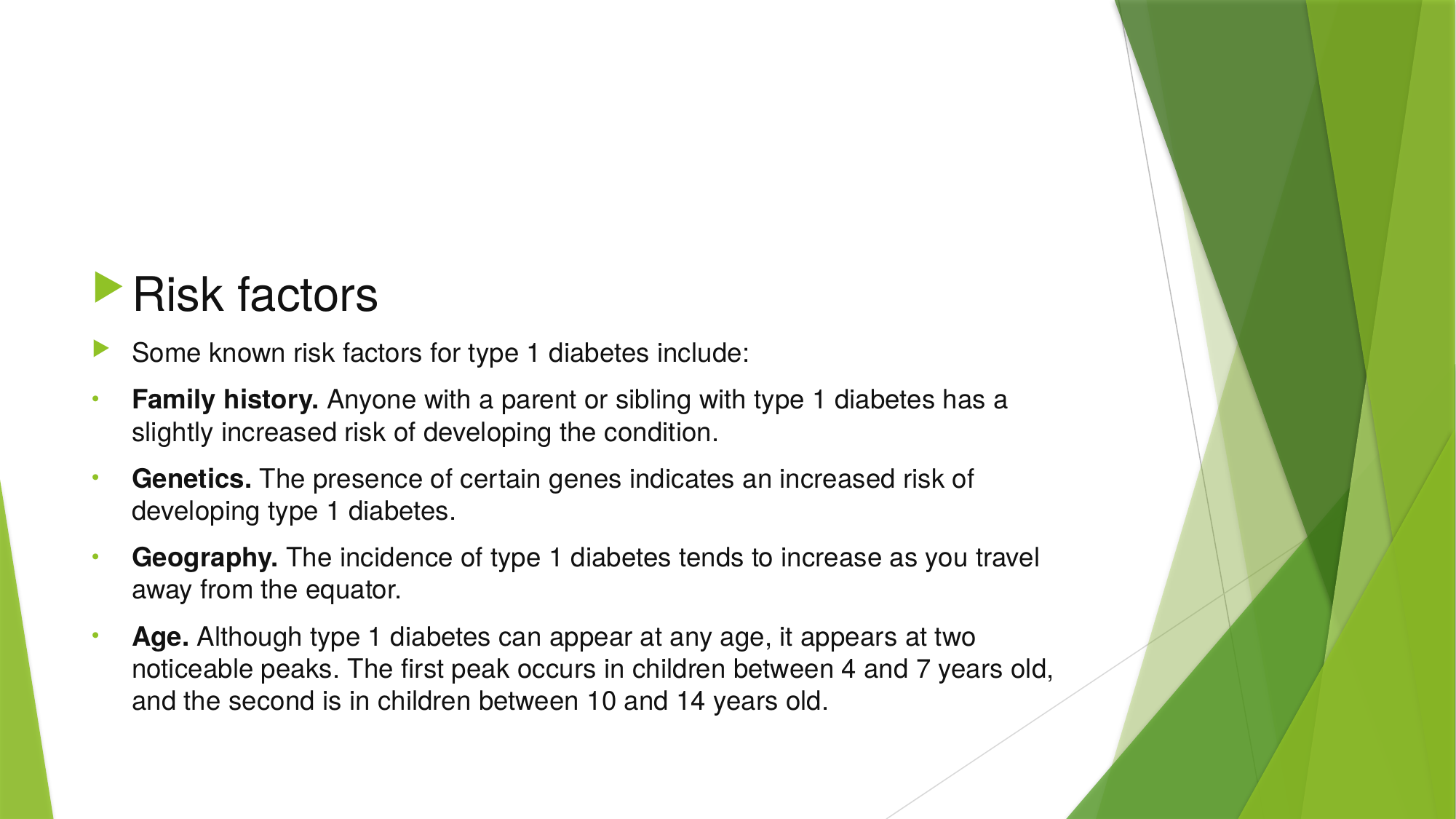

#
Risk factors
Some known risk factors for type 1 diabetes include:
Family history. Anyone with a parent or sibling with type 1 diabetes has a slightly increased risk of developing the condition.
Genetics. The presence of certain genes indicates an increased risk of developing type 1 diabetes.
Geography. The incidence of type 1 diabetes tends to increase as you travel away from the equator.
Age. Although type 1 diabetes can appear at any age, it appears at two noticeable peaks. The first peak occurs in children between 4 and 7 years old, and the second is in children between 10 and 14 years old.